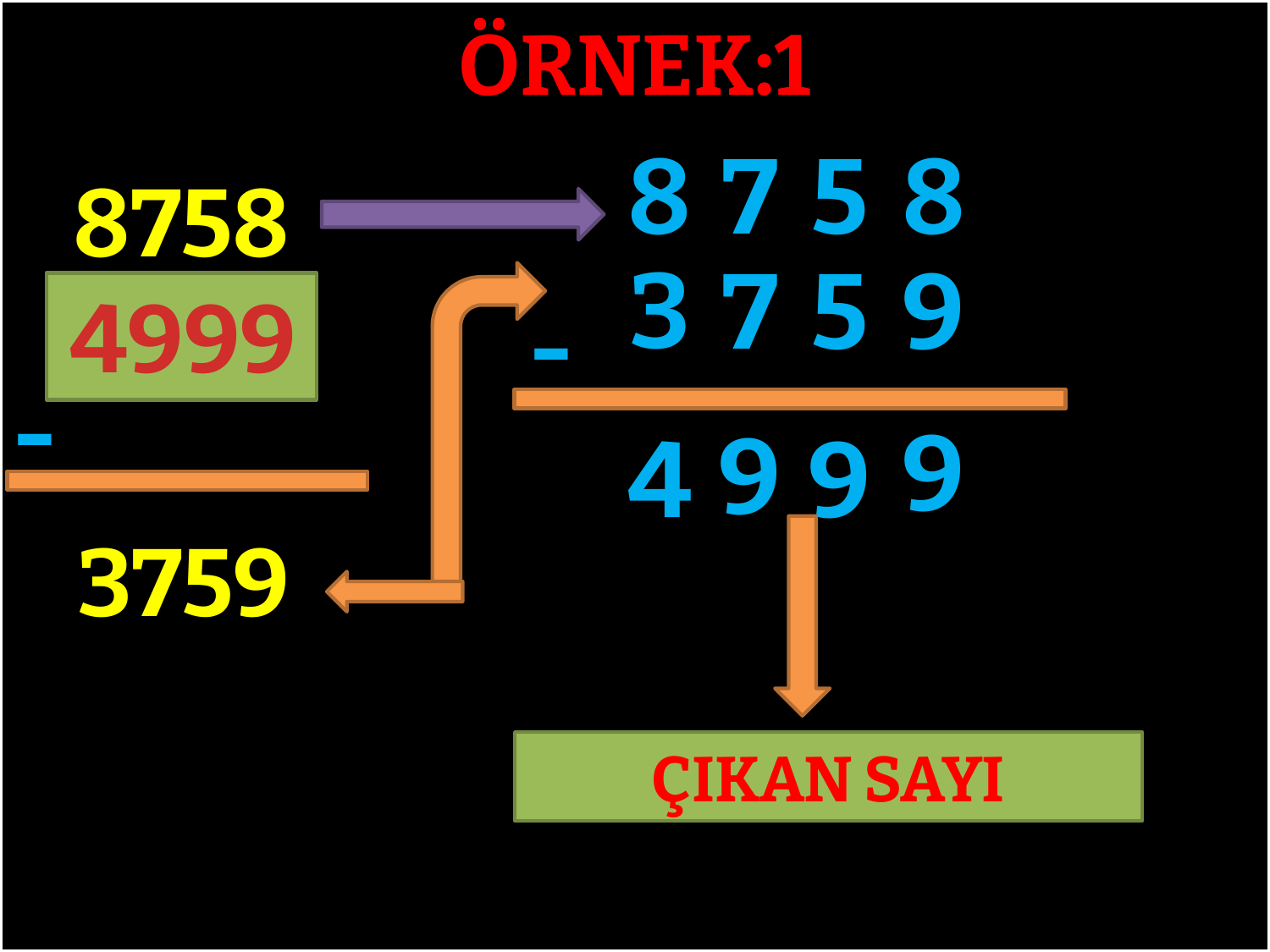

ÖRNEK:1
8
7
5
8
8758

3
7
5
9

4999

-
#
-

9
9
4
9

3759

ÇIKAN SAYI